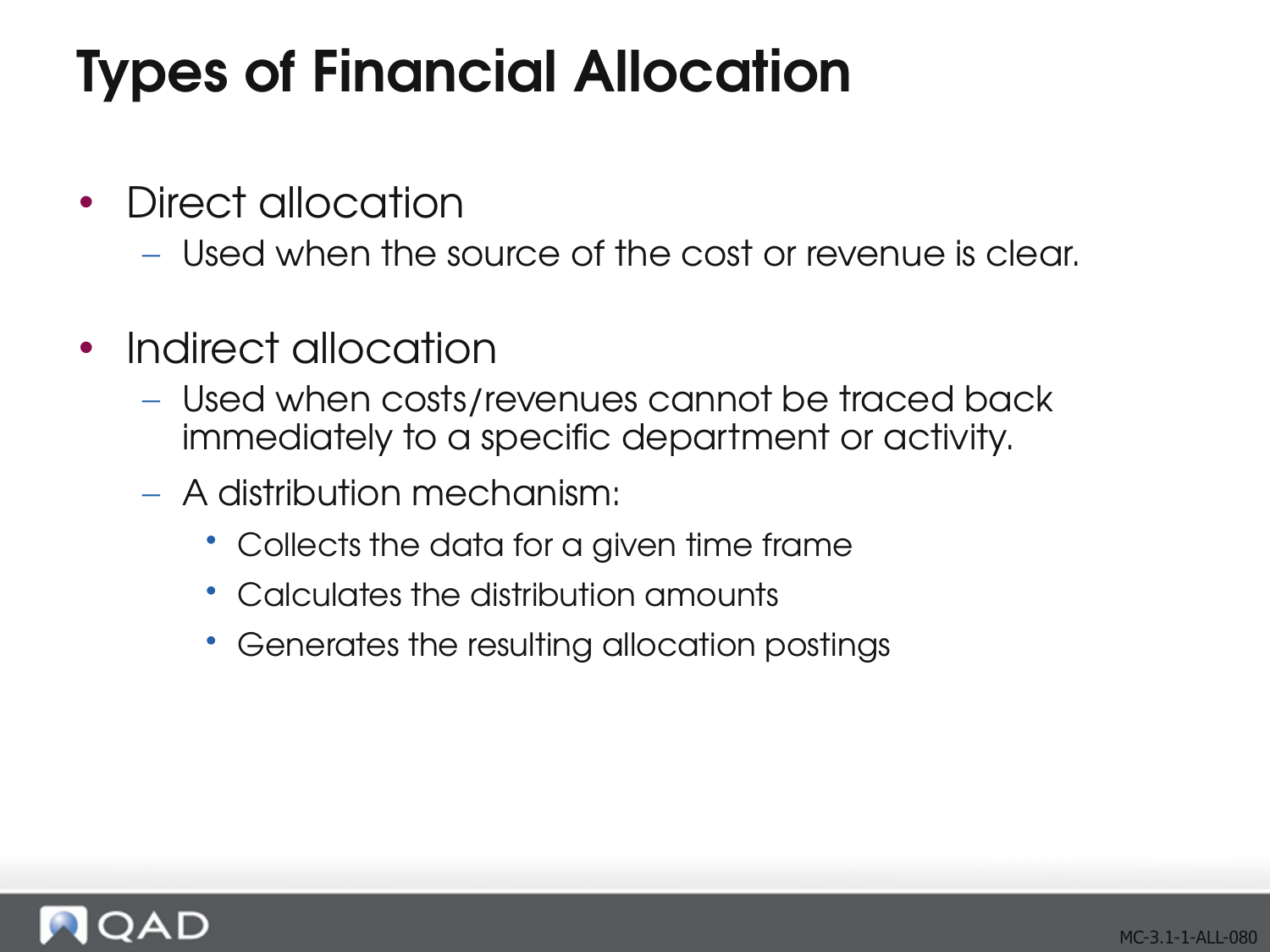

Types of Financial Allocation
Direct allocation
Used when the source of the cost or revenue is clear.
Indirect allocation
Used when costs/revenues cannot be traced back immediately to a specific department or activity.
A distribution mechanism:
Collects the data for a given time frame
Calculates the distribution amounts
Generates the resulting allocation postings
MC-3.1-1-ALL-080